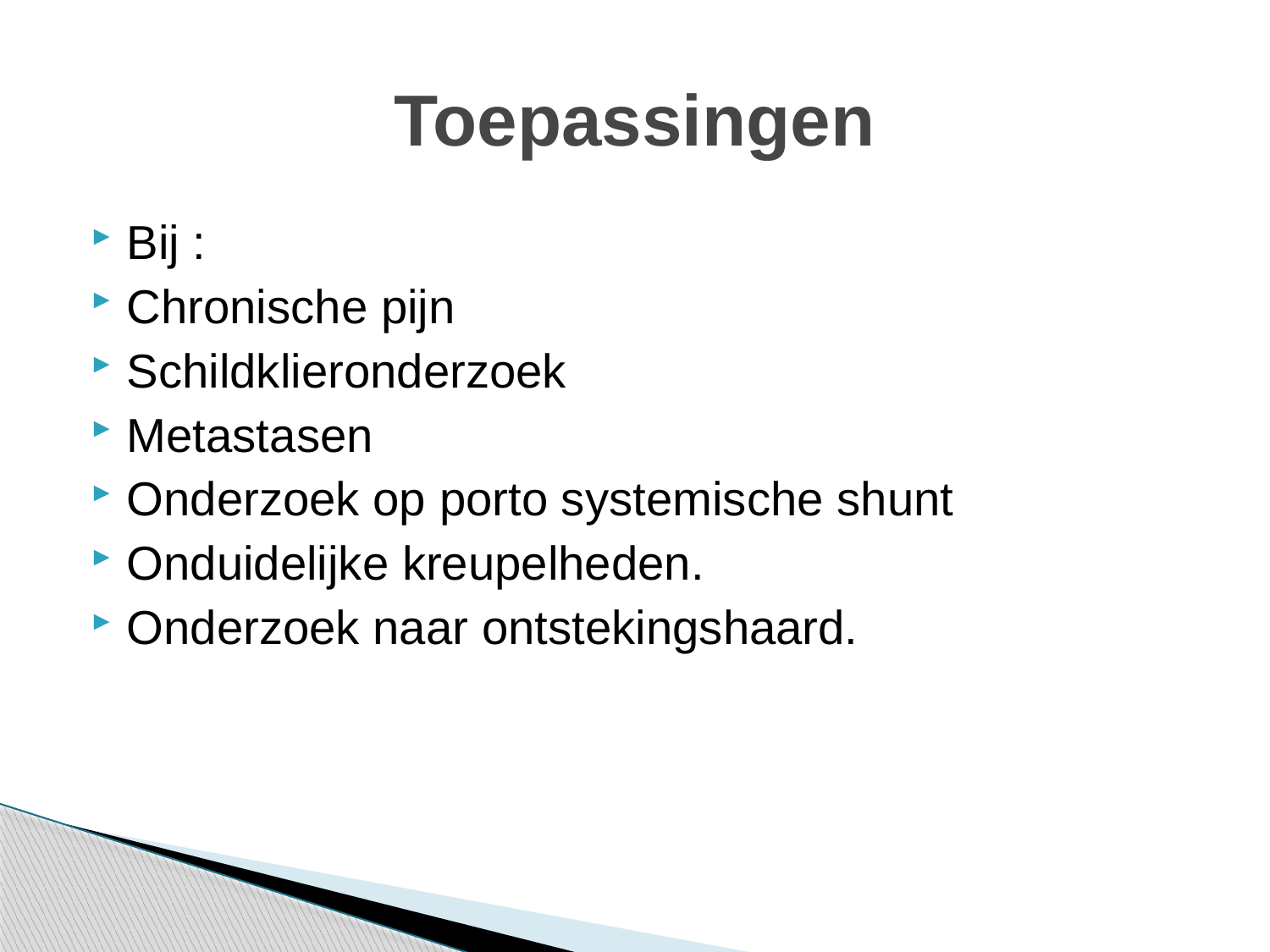

# Toepassingen
Bij :
Chronische pijn
Schildklieronderzoek
Metastasen
Onderzoek op porto systemische shunt
Onduidelijke kreupelheden.
Onderzoek naar ontstekingshaard.